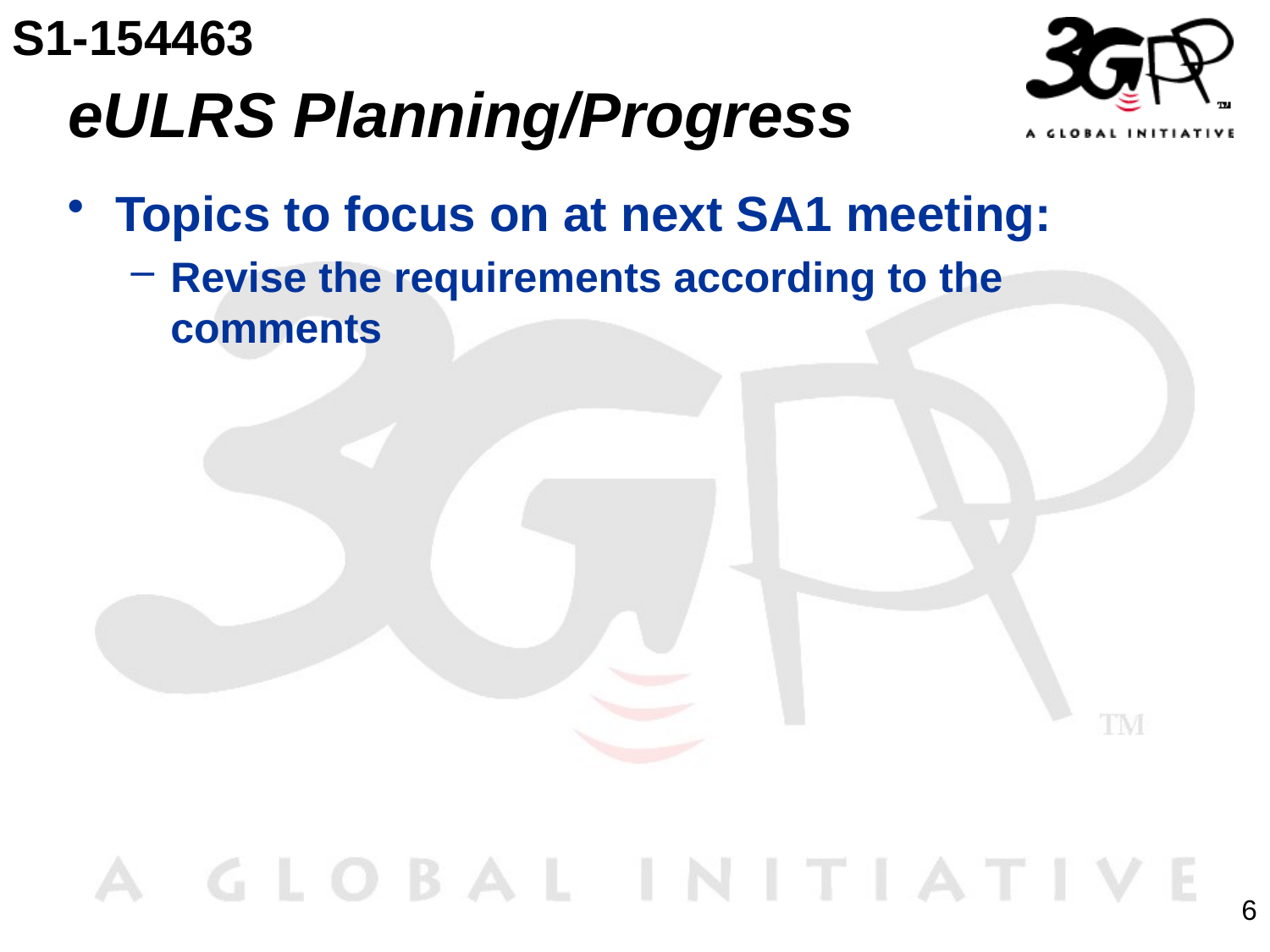

S1-154463
# eULRS Planning/Progress
Topics to focus on at next SA1 meeting:
Revise the requirements according to the comments
6